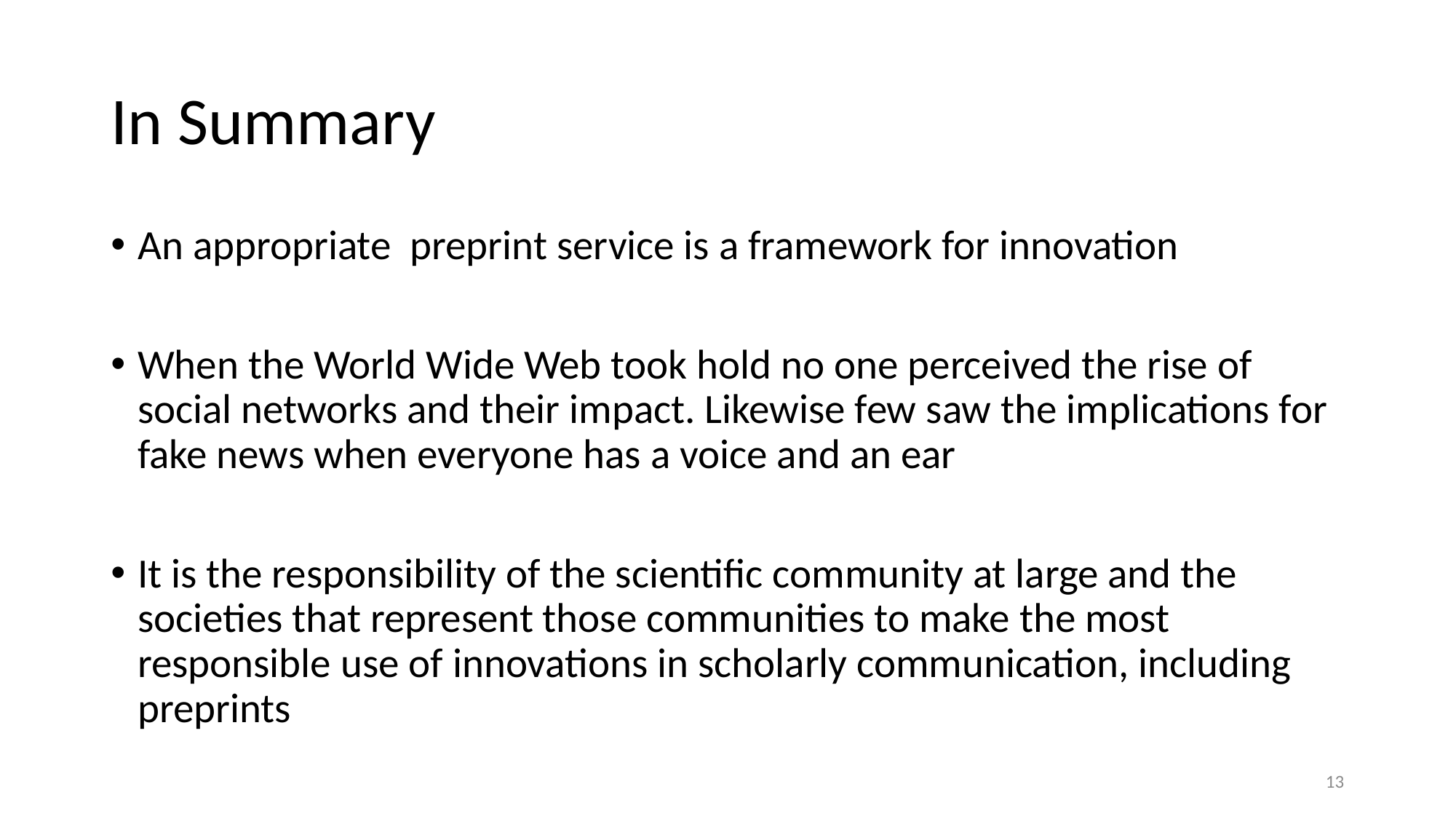

# In Summary
An appropriate  preprint service is a framework for innovation

When the World Wide Web took hold no one perceived the rise of social networks and their impact. Likewise few saw the implications for fake news when everyone has a voice and an ear

It is the responsibility of the scientific community at large and the societies that represent those communities to make the most responsible use of innovations in scholarly communication, including preprints
13